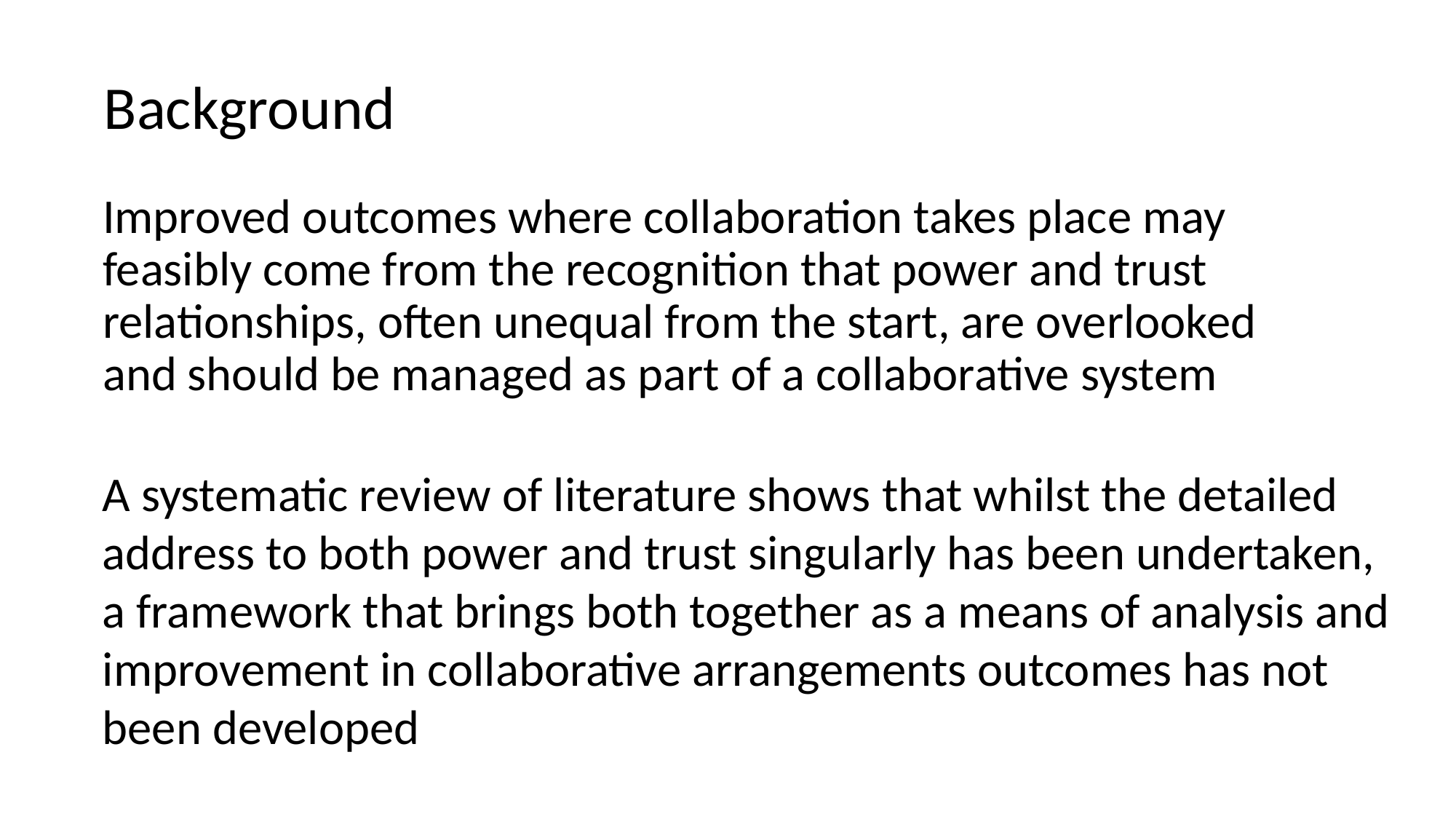

Background
# Improved outcomes where collaboration takes place may feasibly come from the recognition that power and trust relationships, often unequal from the start, are overlooked and should be managed as part of a collaborative system
A systematic review of literature shows that whilst the detailed address to both power and trust singularly has been undertaken, a framework that brings both together as a means of analysis and improvement in collaborative arrangements outcomes has not been developed